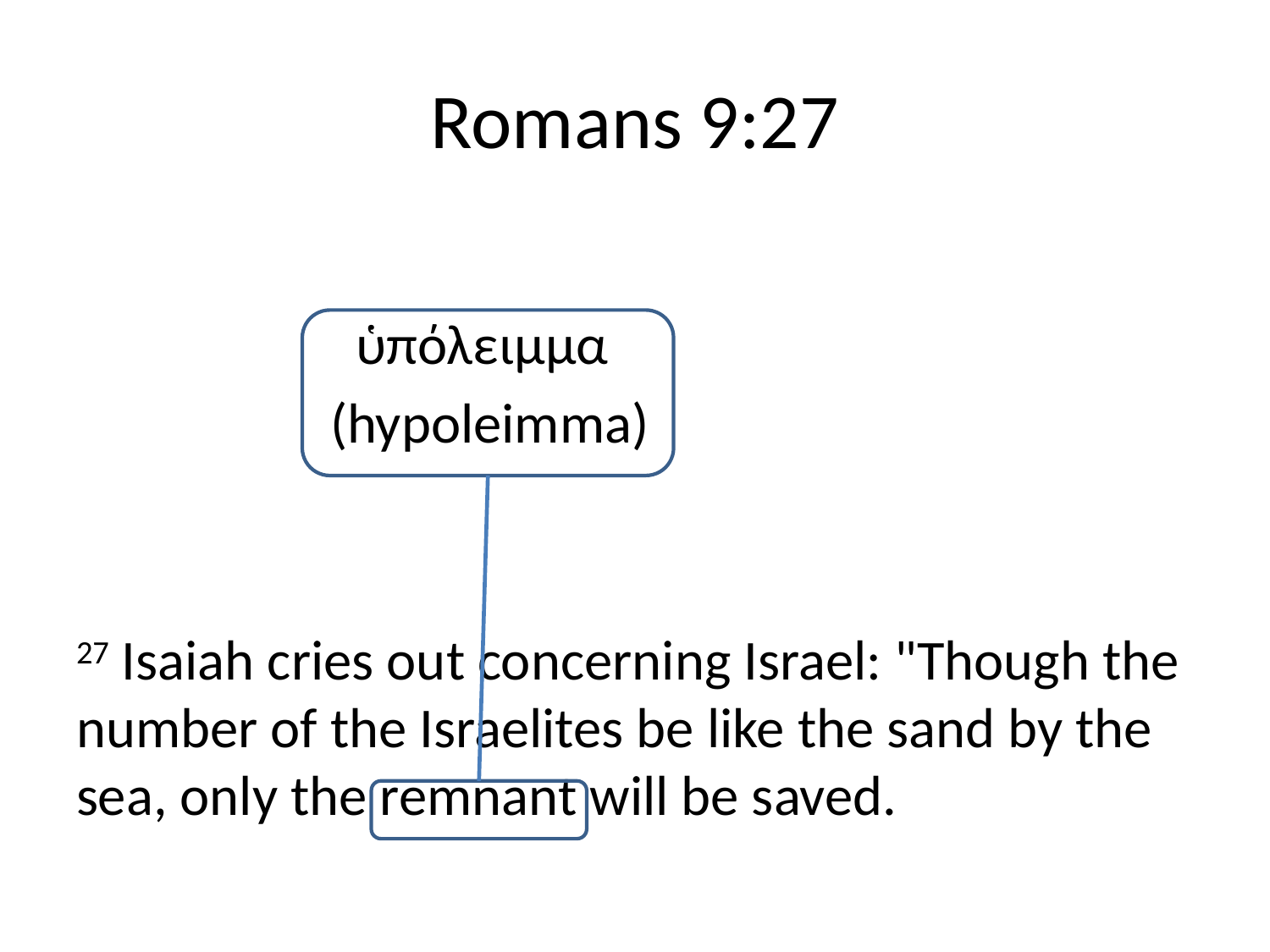

# Romans 9:27

		  ὑπόλειμμα
		(hypoleimma)

27 Isaiah cries out concerning Israel: "Though the number of the Israelites be like the sand by the sea, only the remnant will be saved.